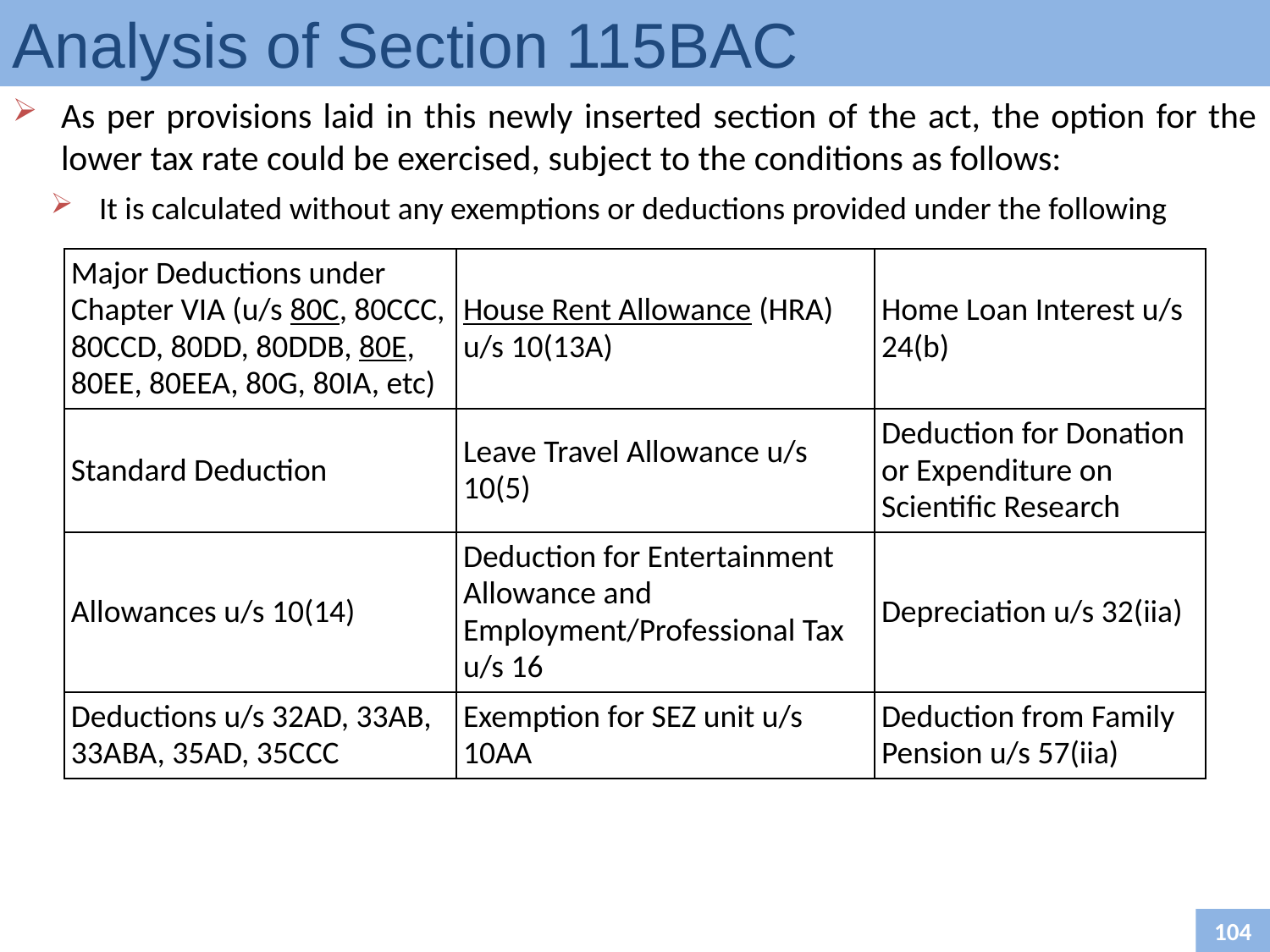

Analysis of Section 115BAC
As per provisions laid in this newly inserted section of the act, the option for the lower tax rate could be exercised, subject to the conditions as follows:
It is calculated without any exemptions or deductions provided under the following
| Major Deductions under Chapter VIA (u/s 80C, 80CCC, 80CCD, 80DD, 80DDB, 80E, 80EE, 80EEA, 80G, 80IA, etc) | House Rent Allowance (HRA) u/s 10(13A) | Home Loan Interest u/s 24(b) |
| --- | --- | --- |
| Standard Deduction | Leave Travel Allowance u/s 10(5) | Deduction for Donation or Expenditure on Scientific Research |
| Allowances u/s 10(14) | Deduction for Entertainment Allowance and Employment/Professional Tax u/s 16 | Depreciation u/s 32(iia) |
| Deductions u/s 32AD, 33AB, 33ABA, 35AD, 35CCC | Exemption for SEZ unit u/s 10AA | Deduction from Family Pension u/s 57(iia) |
104